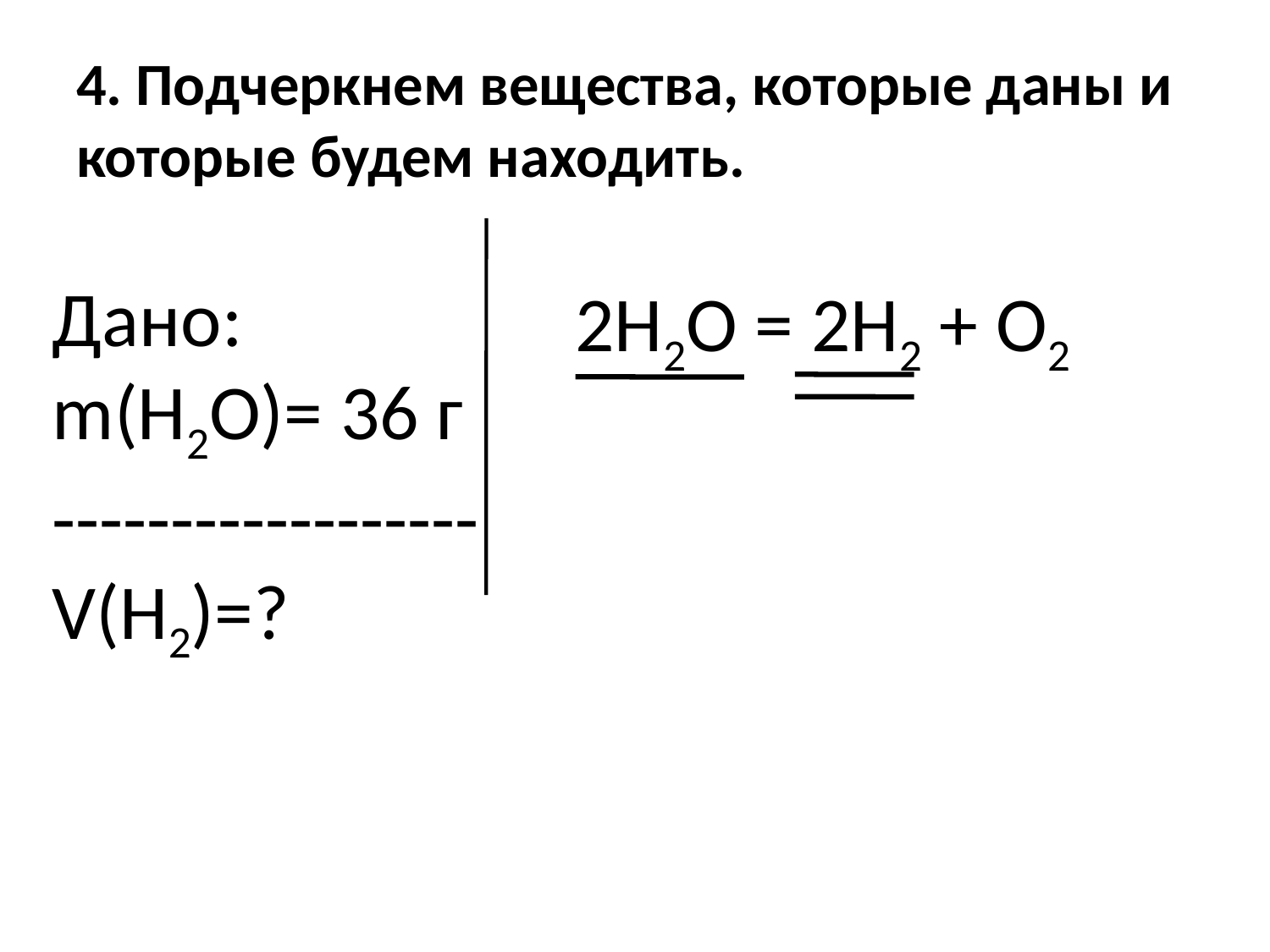

# 4. Подчеркнем вещества, которые даны и которые будем находить.

Дано:
m(H2O)= 36 г
------------------
V(Н2)=?
2Н2O = 2Н2 + O2